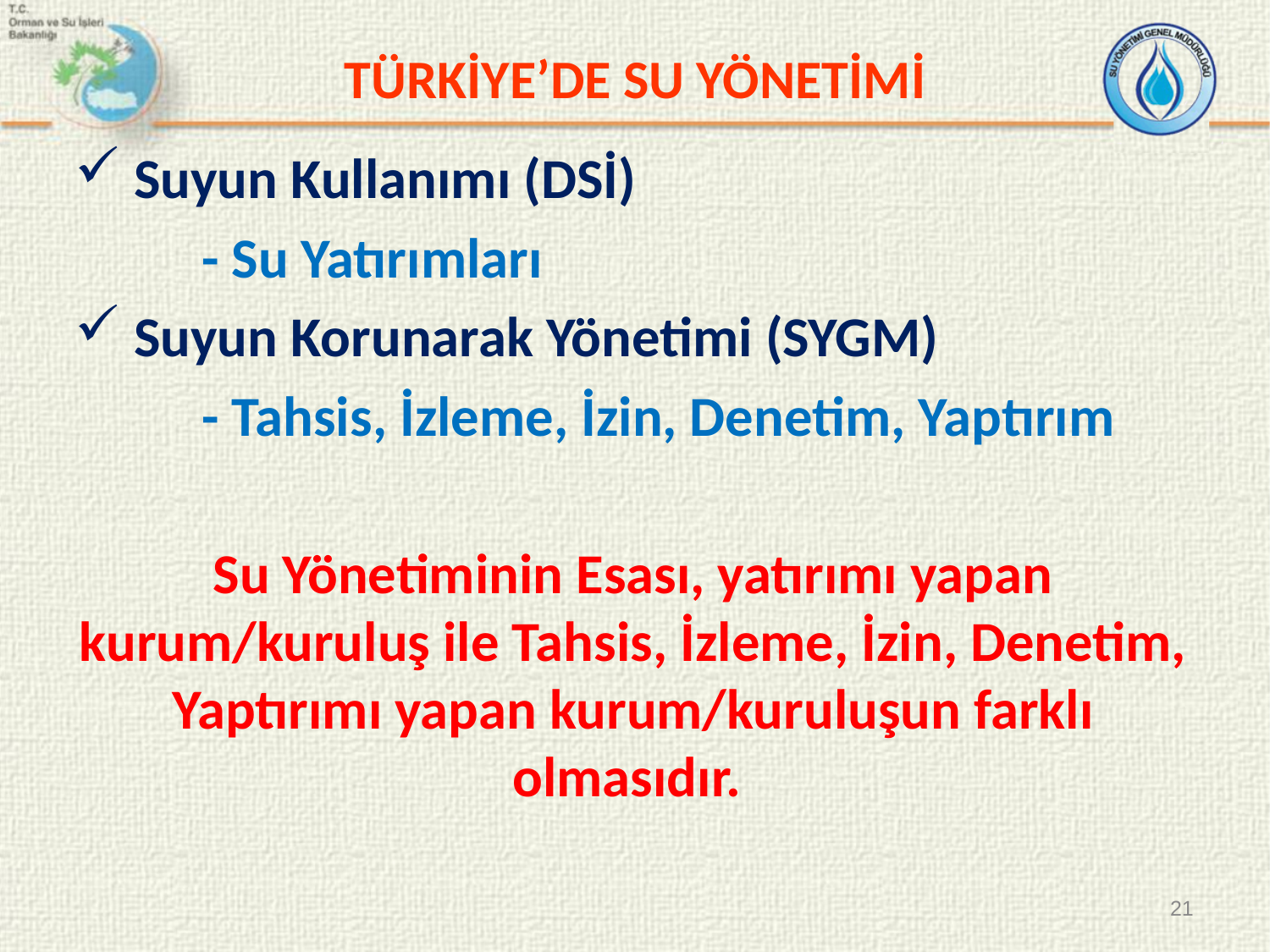

# TÜRKİYE’DE SU YÖNETİMİ
 Suyun Kullanımı (DSİ)
	- Su Yatırımları
 Suyun Korunarak Yönetimi (SYGM)
	- Tahsis, İzleme, İzin, Denetim, Yaptırım

Su Yönetiminin Esası, yatırımı yapan kurum/kuruluş ile Tahsis, İzleme, İzin, Denetim, Yaptırımı yapan kurum/kuruluşun farklı olmasıdır.

21